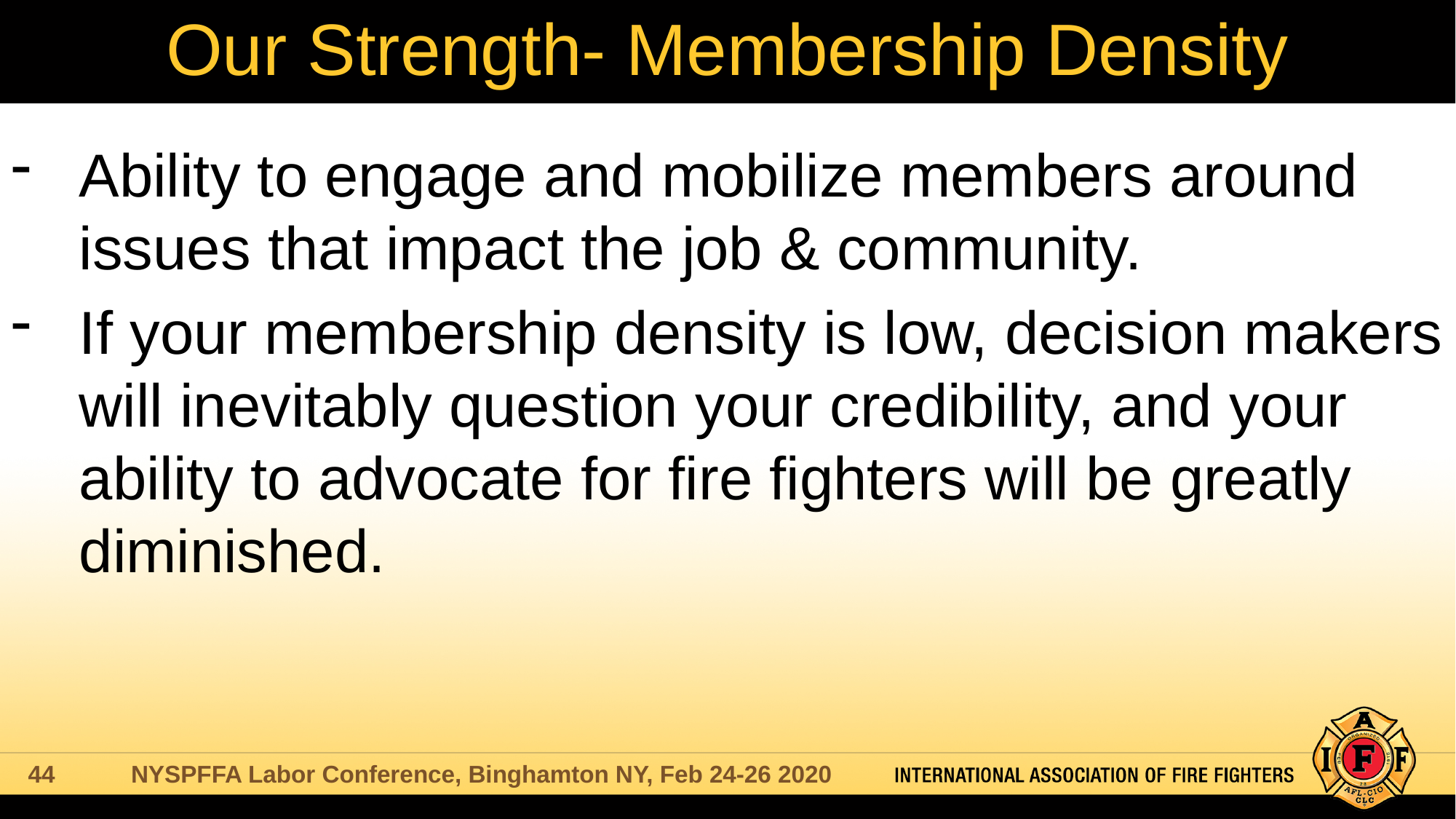

# Our Strength- Membership Density
Ability to engage and mobilize members around issues that impact the job & community.
If your membership density is low, decision makers will inevitably question your credibility, and your ability to advocate for fire fighters will be greatly diminished.

NYSPFFA Labor Conference, Binghamton NY, Feb 24-26 2020